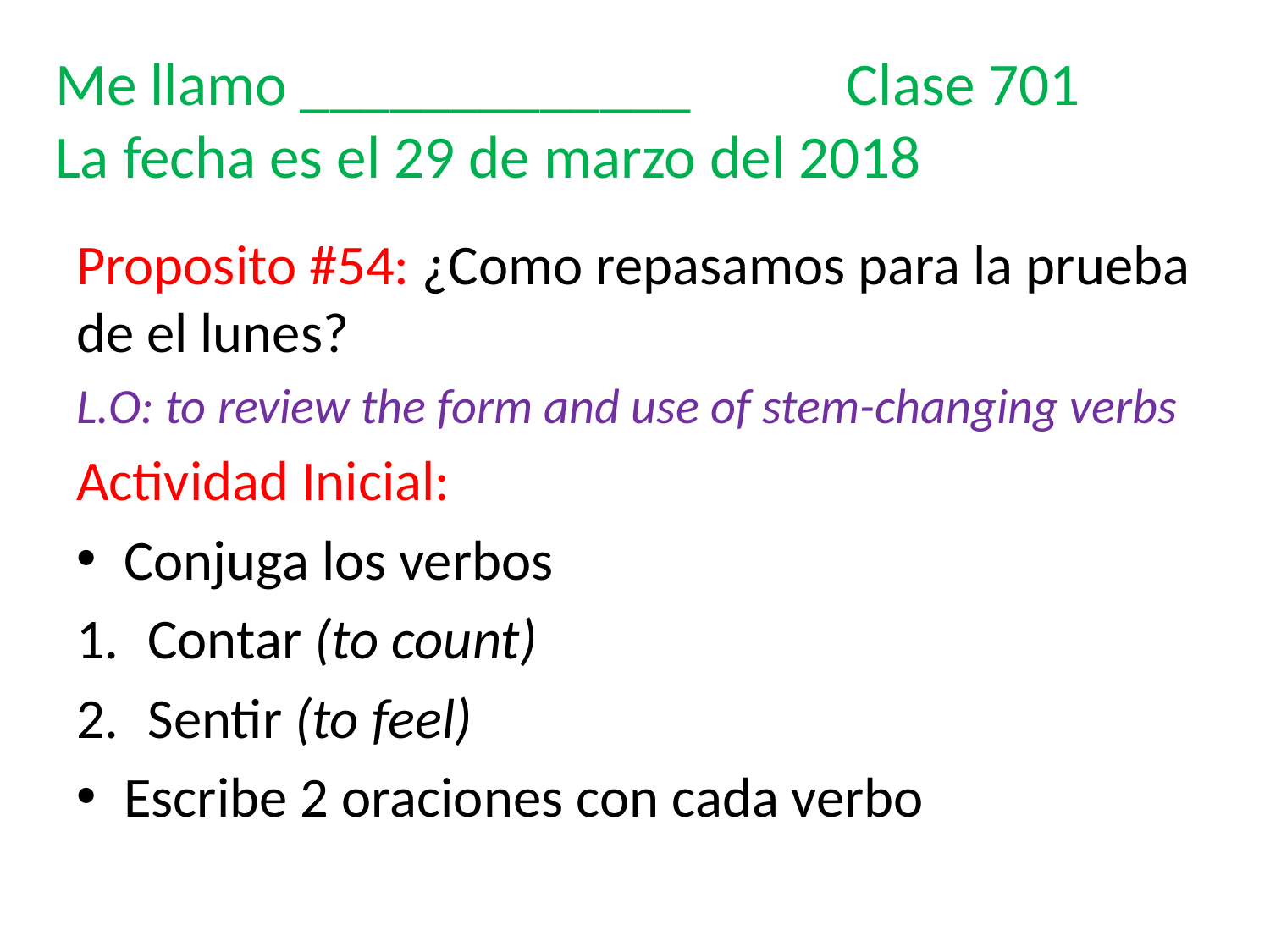

# Me llamo _____________	     Clase 701 La fecha es el 29 de marzo del 2018
Proposito #54: ¿Como repasamos para la prueba de el lunes?
L.O: to review the form and use of stem-changing verbs
Actividad Inicial:
Conjuga los verbos
Contar (to count)
Sentir (to feel)
Escribe 2 oraciones con cada verbo